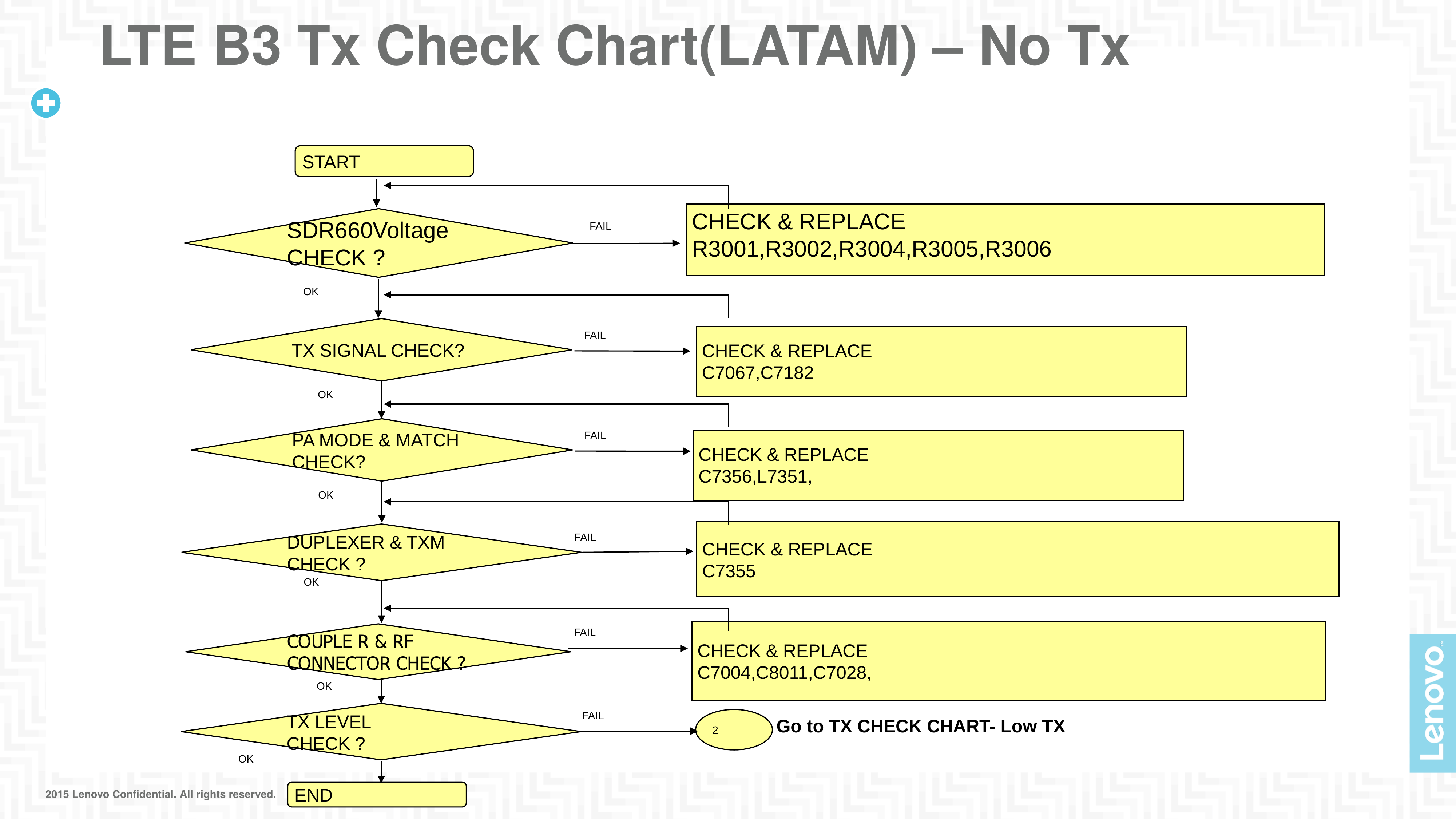

# LTE B3 Tx Check Chart(LATAM) – No Tx
START
CHECK & REPLACE
R3001,R3002,R3004,R3005,R3006

SDR660Voltage CHECK ?

FAIL
OK
TX SIGNAL CHECK?
FAIL
CHECK & REPLACE
C7067,C7182
OK
PA MODE & MATCH
CHECK?
FAIL
CHECK & REPLACE
C7356,L7351,
OK
CHECK & REPLACE
C7355
DUPLEXER & TXM
CHECK ?
FAIL
OK
CHECK & REPLACE
C7004,C8011,C7028,
FAIL
COUPLE R & RF CONNECTOR CHECK ?
OK
TX LEVEL
CHECK ?
FAIL
2
Go to TX CHECK CHART- Low TX
OK
END